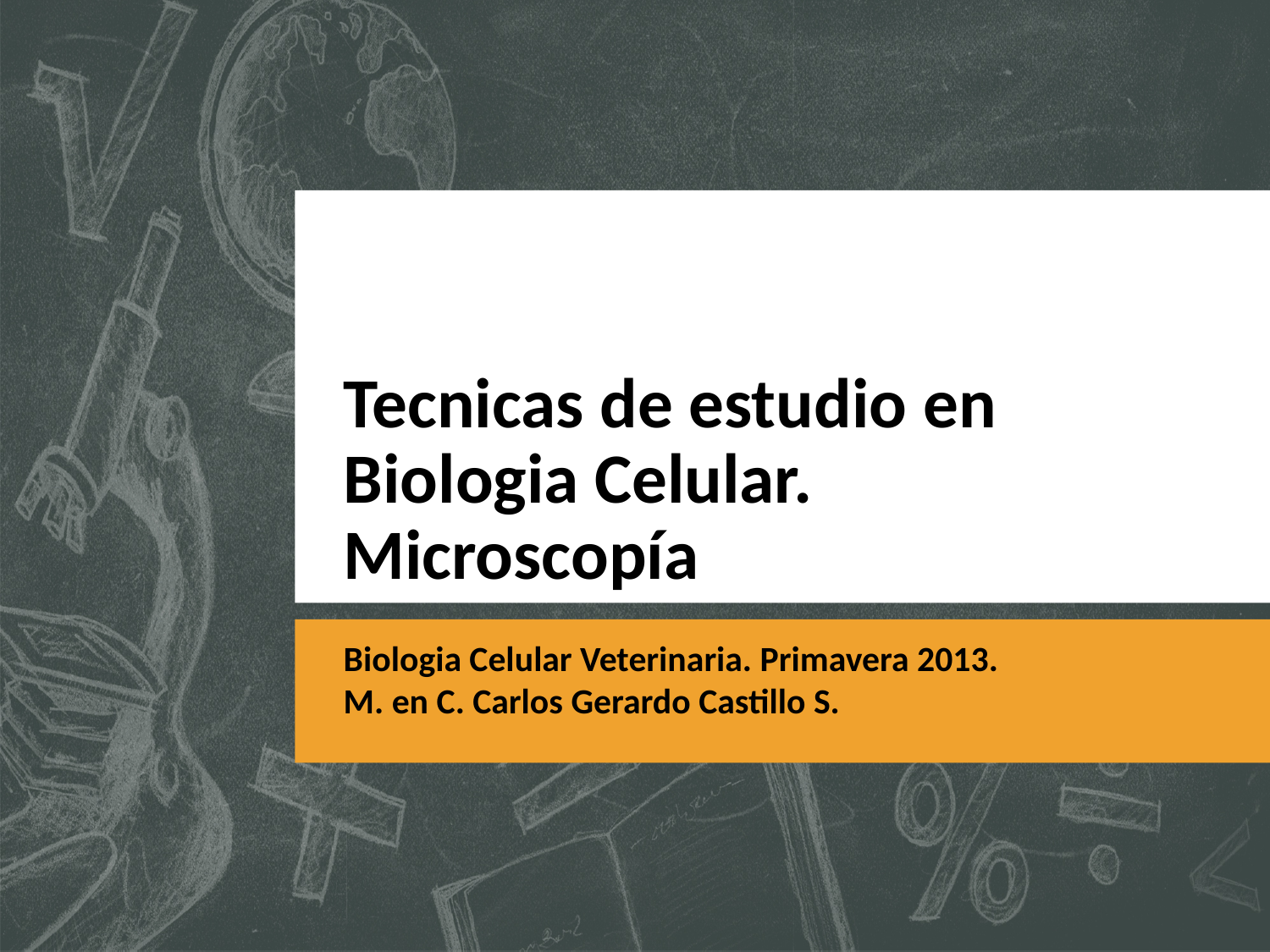

# Tecnicas de estudio en Biologia Celular. Microscopía
Biologia Celular Veterinaria. Primavera 2013.
M. en C. Carlos Gerardo Castillo S.